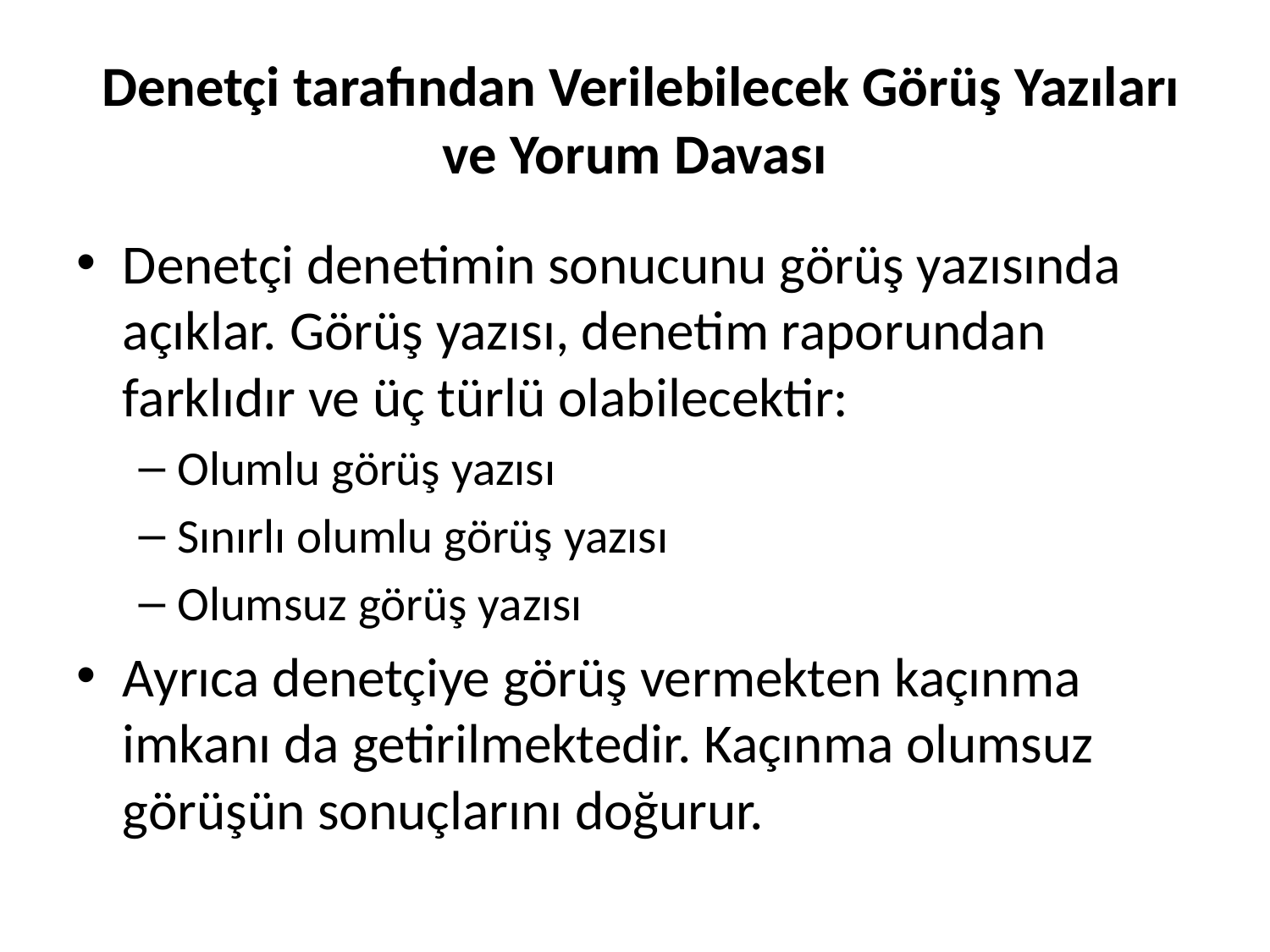

# Denetçi tarafından Verilebilecek Görüş Yazıları ve Yorum Davası
Denetçi denetimin sonucunu görüş yazısında açıklar. Görüş yazısı, denetim raporundan farklıdır ve üç türlü olabilecektir:
Olumlu görüş yazısı
Sınırlı olumlu görüş yazısı
Olumsuz görüş yazısı
Ayrıca denetçiye görüş vermekten kaçınma imkanı da getirilmektedir. Kaçınma olumsuz görüşün sonuçlarını doğurur.